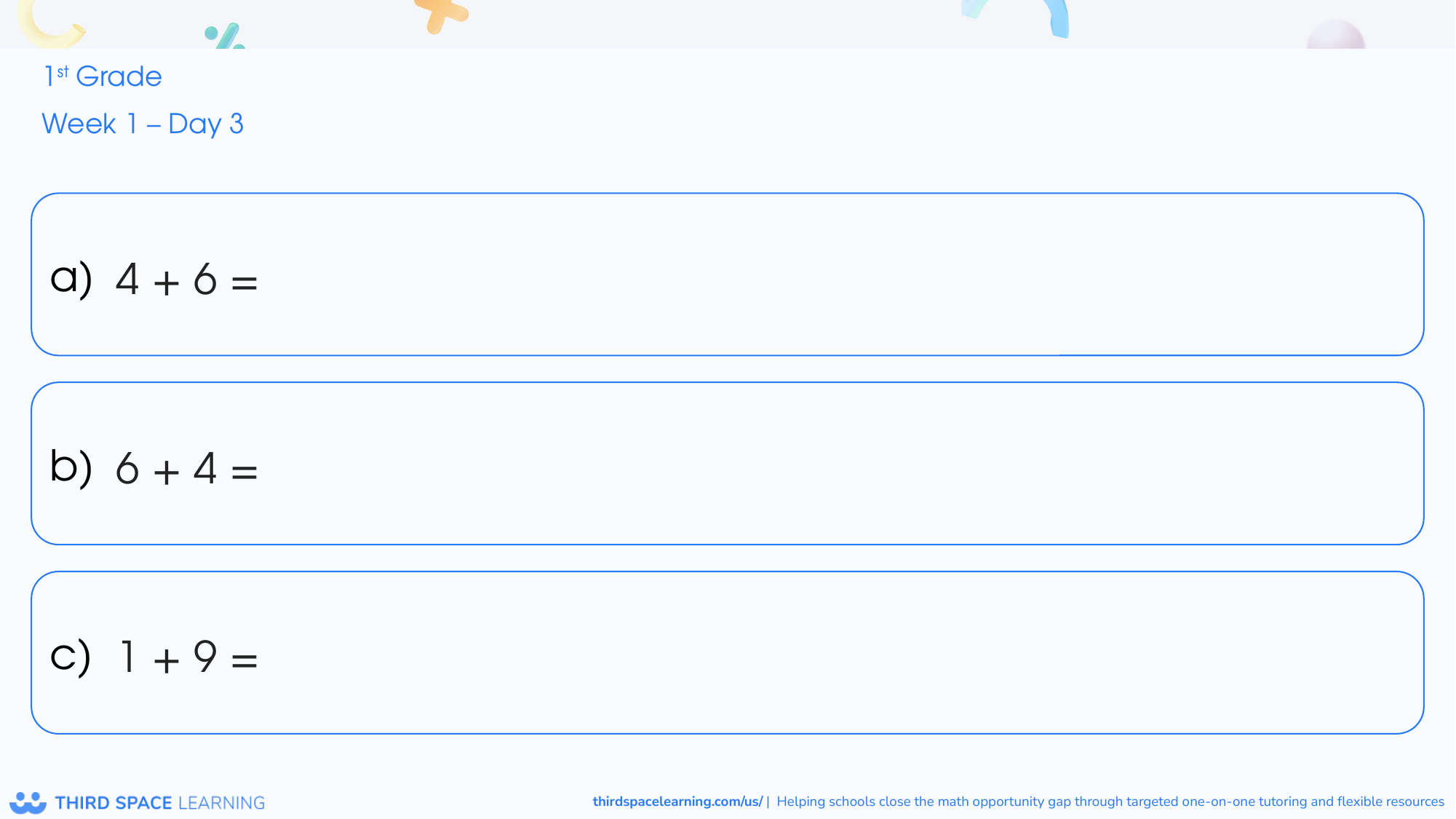

1st Grade
Week 1 – Day 3
4 + 6 =
6 + 4 =
1 + 9 =